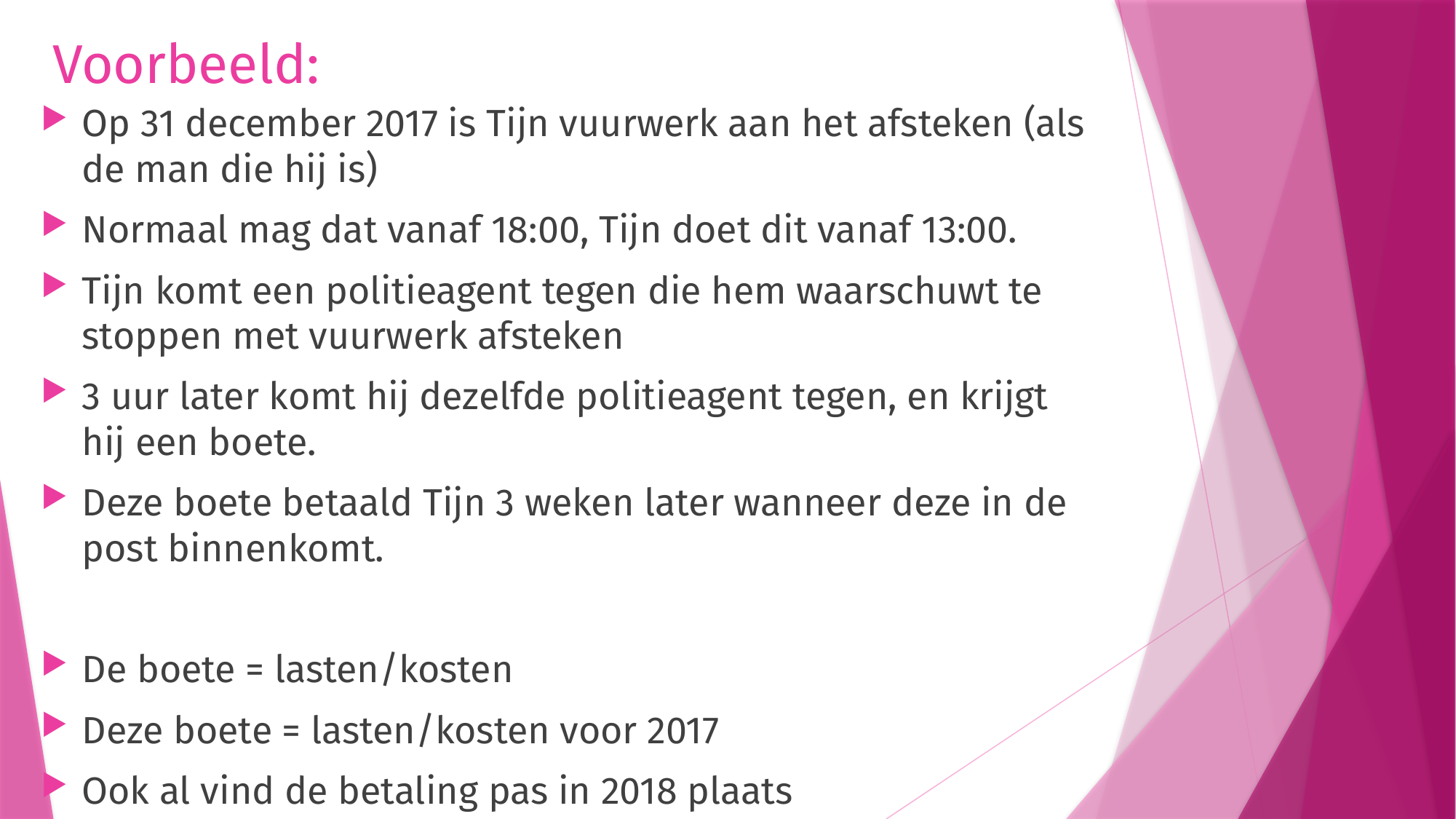

# Voorbeeld:
Op 31 december 2017 is Tijn vuurwerk aan het afsteken (als de man die hij is)
Normaal mag dat vanaf 18:00, Tijn doet dit vanaf 13:00.
Tijn komt een politieagent tegen die hem waarschuwt te stoppen met vuurwerk afsteken
3 uur later komt hij dezelfde politieagent tegen, en krijgt hij een boete.
Deze boete betaald Tijn 3 weken later wanneer deze in de post binnenkomt.

De boete = lasten/kosten
Deze boete = lasten/kosten voor 2017
Ook al vind de betaling pas in 2018 plaats